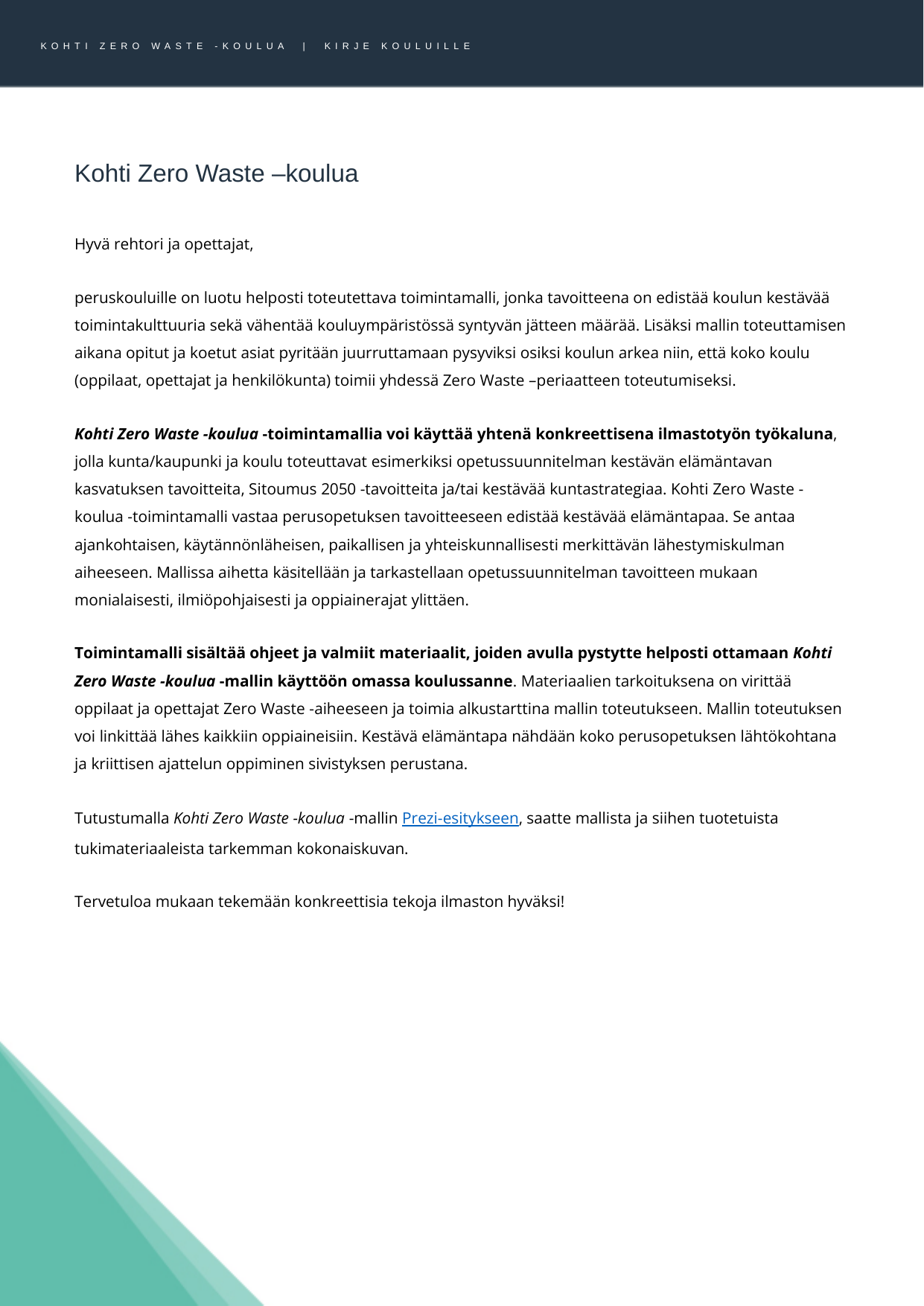

KOHTI ZERO WASTE -KOULUA  |  KIRJE KOULUILLE
Kohti Zero Waste –koulua
Hyvä rehtori ja opettajat,
peruskouluille on luotu helposti toteutettava toimintamalli, jonka tavoitteena on edistää koulun kestävää toimintakulttuuria sekä vähentää kouluympäristössä syntyvän jätteen määrää. Lisäksi mallin toteuttamisen aikana opitut ja koetut asiat pyritään juurruttamaan pysyviksi osiksi koulun arkea niin, että koko koulu (oppilaat, opettajat ja henkilökunta) toimii yhdessä Zero Waste –periaatteen toteutumiseksi.
Kohti Zero Waste -koulua -toimintamallia voi käyttää yhtenä konkreettisena ilmastotyön työkaluna, jolla kunta/kaupunki ja koulu toteuttavat esimerkiksi opetussuunnitelman kestävän elämäntavan kasvatuksen tavoitteita, Sitoumus 2050 -tavoitteita ja/tai kestävää kuntastrategiaa. Kohti Zero Waste -koulua -toimintamalli vastaa perusopetuksen tavoitteeseen edistää kestävää elämäntapaa. Se antaa ajankohtaisen, käytännönläheisen, paikallisen ja yhteiskunnallisesti merkittävän lähestymiskulman aiheeseen. Mallissa aihetta käsitellään ja tarkastellaan opetussuunnitelman tavoitteen mukaan monialaisesti, ilmiöpohjaisesti ja oppiainerajat ylittäen.
Toimintamalli sisältää ohjeet ja valmiit materiaalit, joiden avulla pystytte helposti ottamaan Kohti Zero Waste -koulua -mallin käyttöön omassa koulussanne. Materiaalien tarkoituksena on virittää oppilaat ja opettajat Zero Waste -aiheeseen ja toimia alkustarttina mallin toteutukseen. Mallin toteutuksen voi linkittää lähes kaikkiin oppiaineisiin. Kestävä elämäntapa nähdään koko perusopetuksen lähtökohtana ja kriittisen ajattelun oppiminen sivistyksen perustana.
Tutustumalla Kohti Zero Waste -koulua -mallin Prezi-esitykseen, saatte mallista ja siihen tuotetuista tukimateriaaleista tarkemman kokonaiskuvan.
Tervetuloa mukaan tekemään konkreettisia tekoja ilmaston hyväksi!